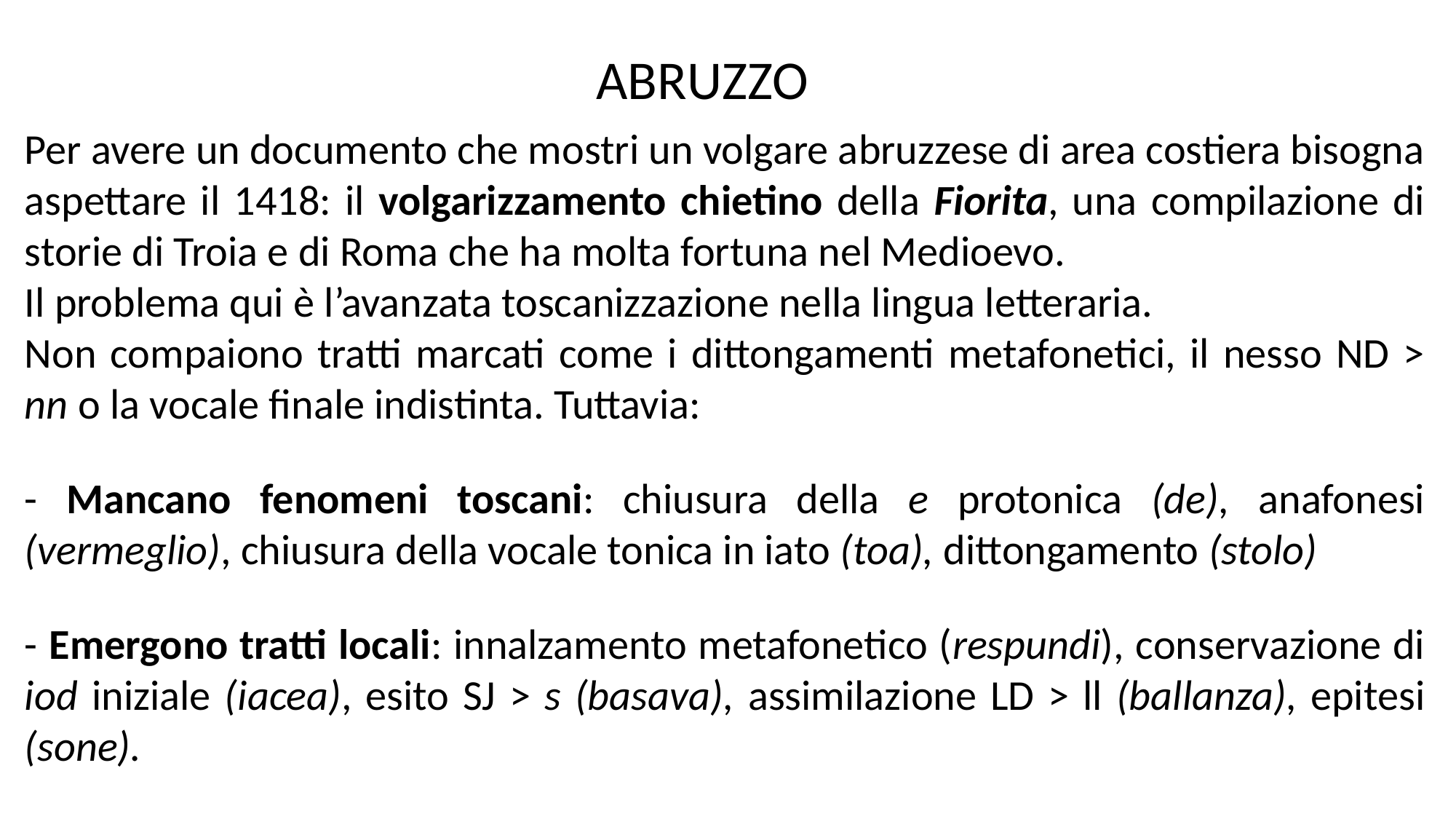

ABRUZZO
Per avere un documento che mostri un volgare abruzzese di area costiera bisogna aspettare il 1418: il volgarizzamento chietino della Fiorita, una compilazione di storie di Troia e di Roma che ha molta fortuna nel Medioevo.
Il problema qui è l’avanzata toscanizzazione nella lingua letteraria.
Non compaiono tratti marcati come i dittongamenti metafonetici, il nesso ND > nn o la vocale finale indistinta. Tuttavia:

- Mancano fenomeni toscani: chiusura della e protonica (de), anafonesi (vermeglio), chiusura della vocale tonica in iato (toa), dittongamento (stolo)

- Emergono tratti locali: innalzamento metafonetico (respundi), conservazione di iod iniziale (iacea), esito SJ > s (basava), assimilazione LD > ll (ballanza), epitesi (sone).